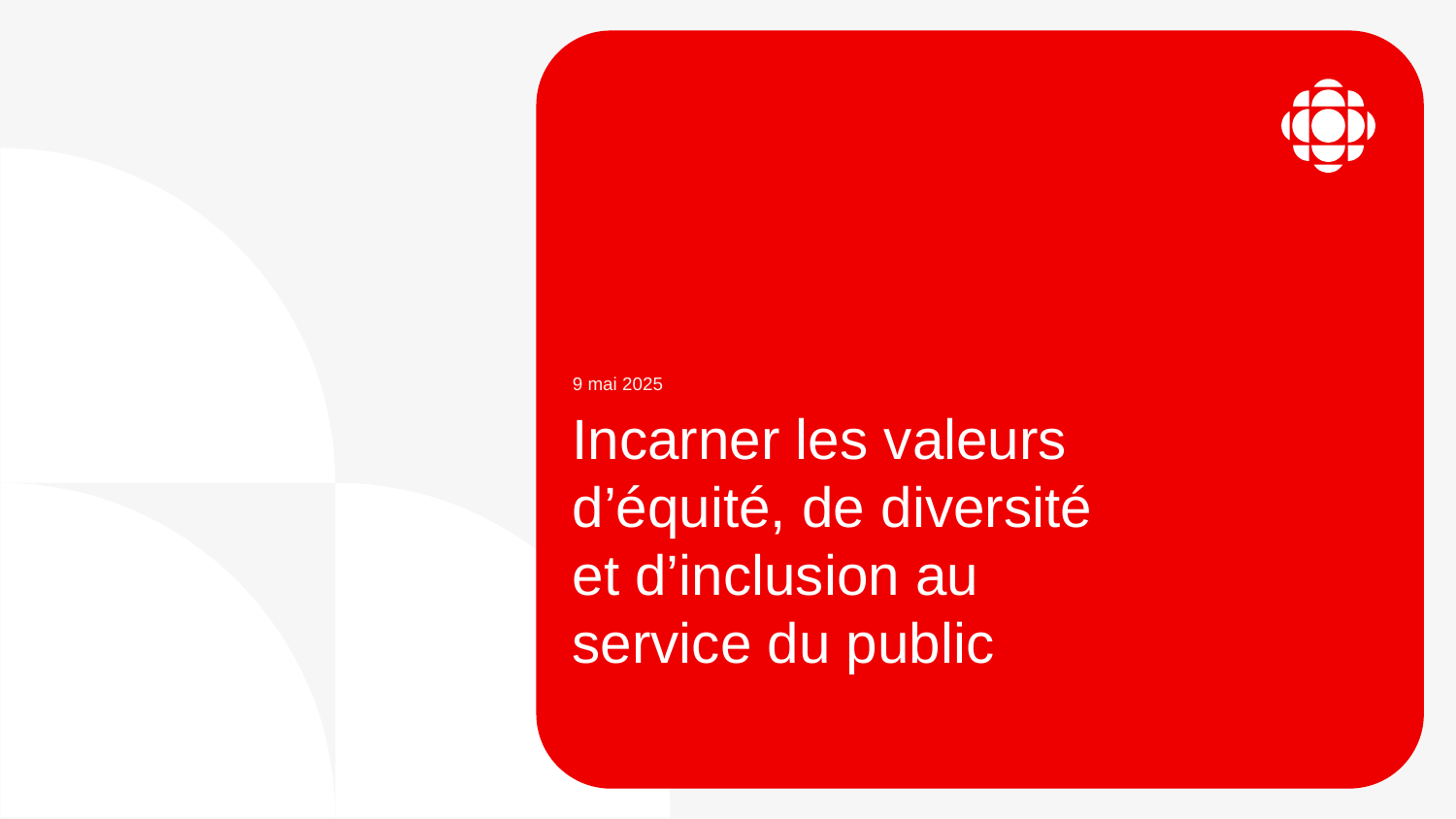

9 mai 2025
Incarner les valeurs d’équité, de diversité et d’inclusion au service du public